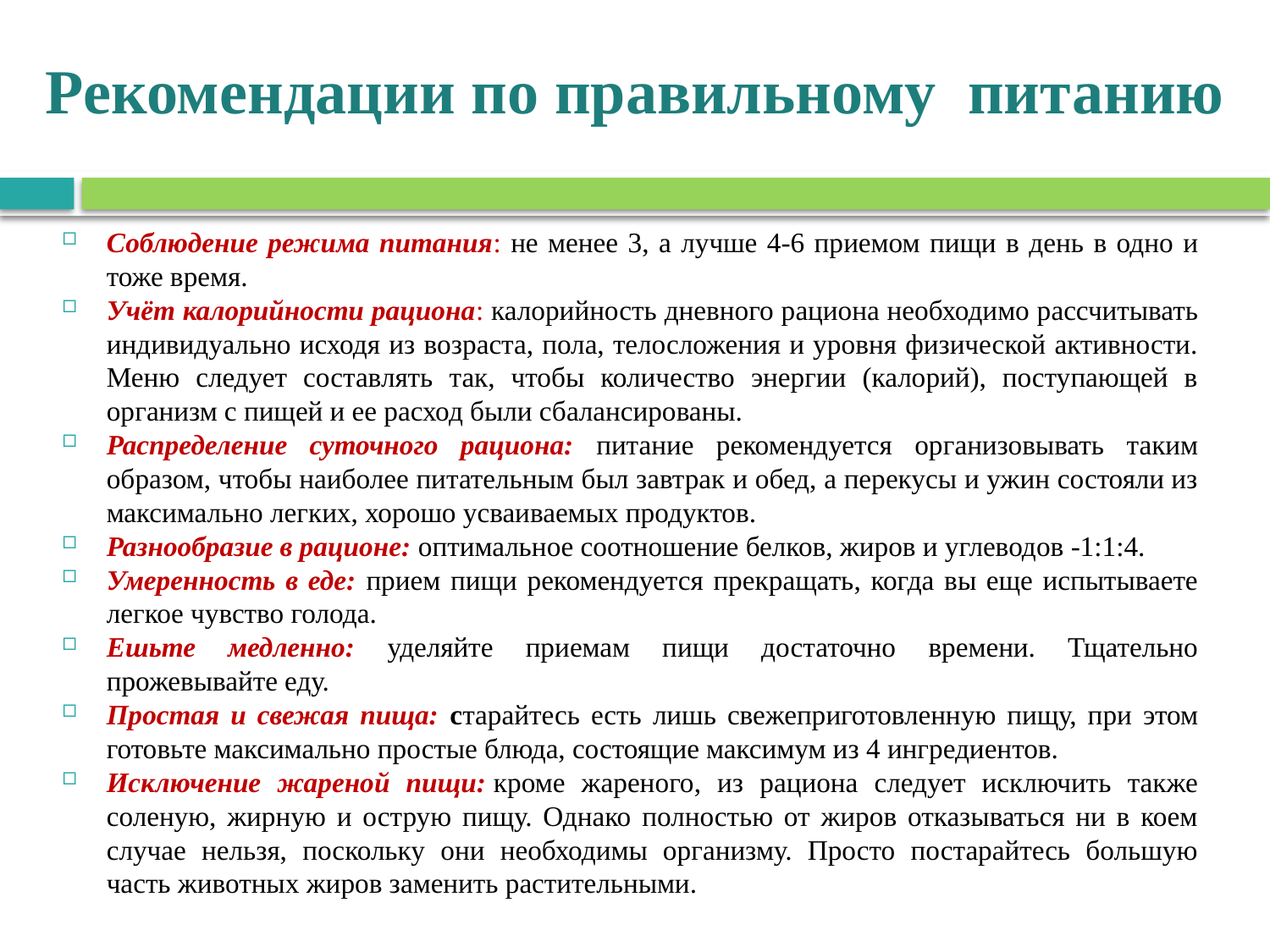

# Рекомендации по правильному  питанию
Соблюдение режима питания: не менее 3, а лучше 4-6 приемом пищи в день в одно и тоже время.
Учёт калорийности рациона: калорийность дневного рациона необходимо рассчитывать индивидуально исходя из возраста, пола, телосложения и уровня физической активности. Меню следует составлять так, чтобы количество энергии (калорий), поступающей в организм с пищей и ее расход были сбалансированы.
Распределение суточного рациона: питание рекомендуется организовывать таким образом, чтобы наиболее питательным был завтрак и обед, а перекусы и ужин состояли из максимально легких, хорошо усваиваемых продуктов.
Разнообразие в рационе: оптимальное соотношение белков, жиров и углеводов -1:1:4.
Умеренность в еде: прием пищи рекомендуется прекращать, когда вы еще испытываете легкое чувство голода.
Ешьте медленно: уделяйте приемам пищи достаточно времени. Тщательно прожевывайте еду.
Простая и свежая пища: старайтесь есть лишь свежеприготовленную пищу, при этом готовьте максимально простые блюда, состоящие максимум из 4 ингредиентов.
Исключение жареной пищи: кроме жареного, из рациона следует исключить также соленую, жирную и острую пищу. Однако полностью от жиров отказываться ни в коем случае нельзя, поскольку они необходимы организму. Просто постарайтесь большую часть животных жиров заменить растительными.